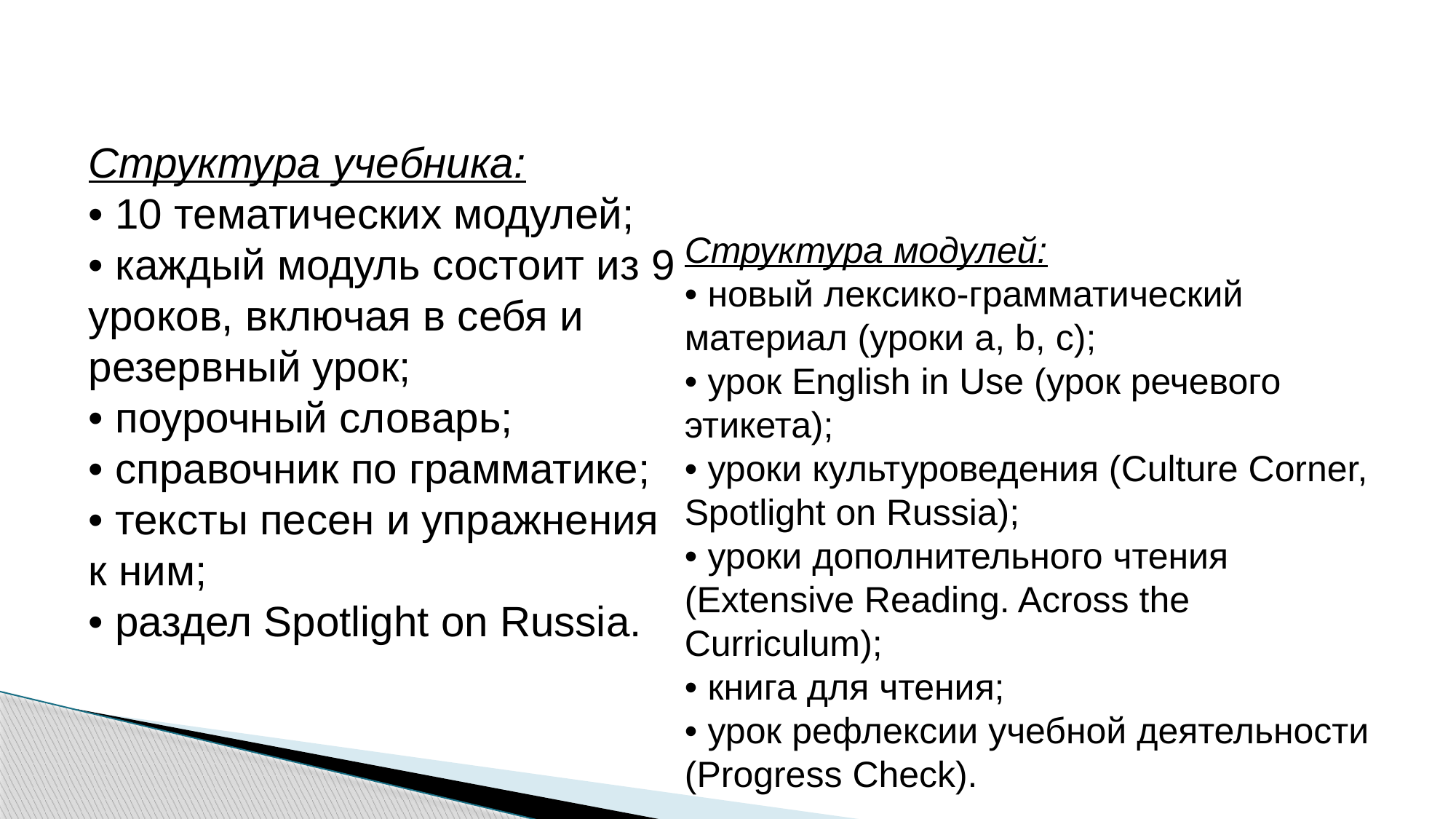

Структура учебника:
• 10 тематических модулей;
• каждый модуль состоит из 9 уроков, включая в себя и резервный урок;
• поурочный словарь;
• справочник по грамматике;
• тексты песен и упражнения к ним;
• раздел Spotlight on Russia.
Структура модулей:
• новый лексико-грамматический материал (уроки a, b, c);
• урок English in Use (урок речевого этикета);
• уроки культуроведения (Culture Corner, Spotlight on Russia);
• уроки дополнительного чтения (Extensive Reading. Across the Curriculum);
• книга для чтения;
• урок рефлексии учебной деятельности (Progress Check).